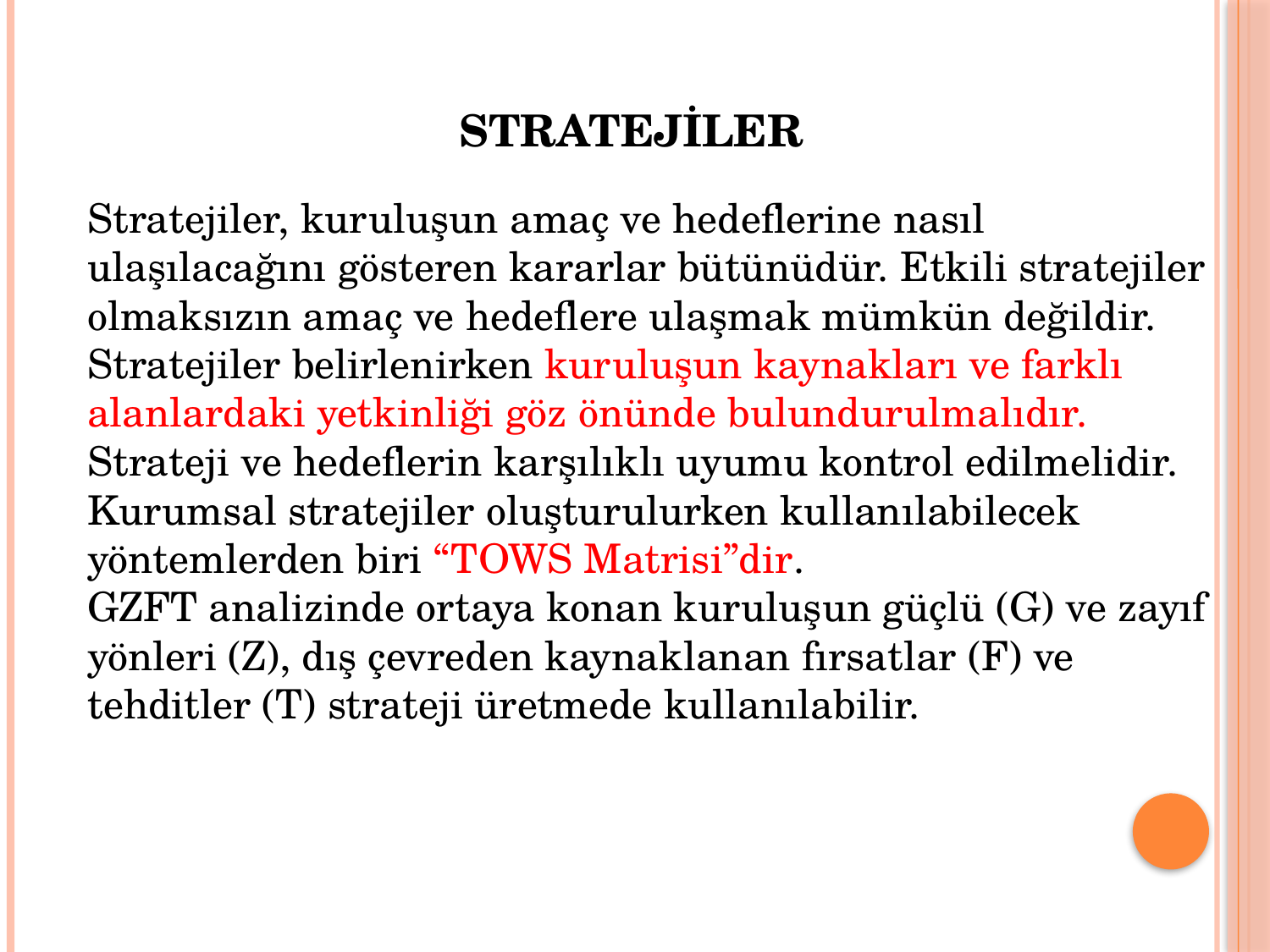

STRATEJİLER
Stratejiler, kuruluşun amaç ve hedeflerine nasıl ulaşılacağını gösteren kararlar bütünüdür. Etkili stratejiler olmaksızın amaç ve hedeflere ulaşmak mümkün değildir.
Stratejiler belirlenirken kuruluşun kaynakları ve farklı alanlardaki yetkinliği göz önünde bulundurulmalıdır.
Strateji ve hedeflerin karşılıklı uyumu kontrol edilmelidir.
Kurumsal stratejiler oluşturulurken kullanılabilecek yöntemlerden biri “TOWS Matrisi”dir.
GZFT analizinde ortaya konan kuruluşun güçlü (G) ve zayıf yönleri (Z), dış çevreden kaynaklanan fırsatlar (F) ve tehditler (T) strateji üretmede kullanılabilir.